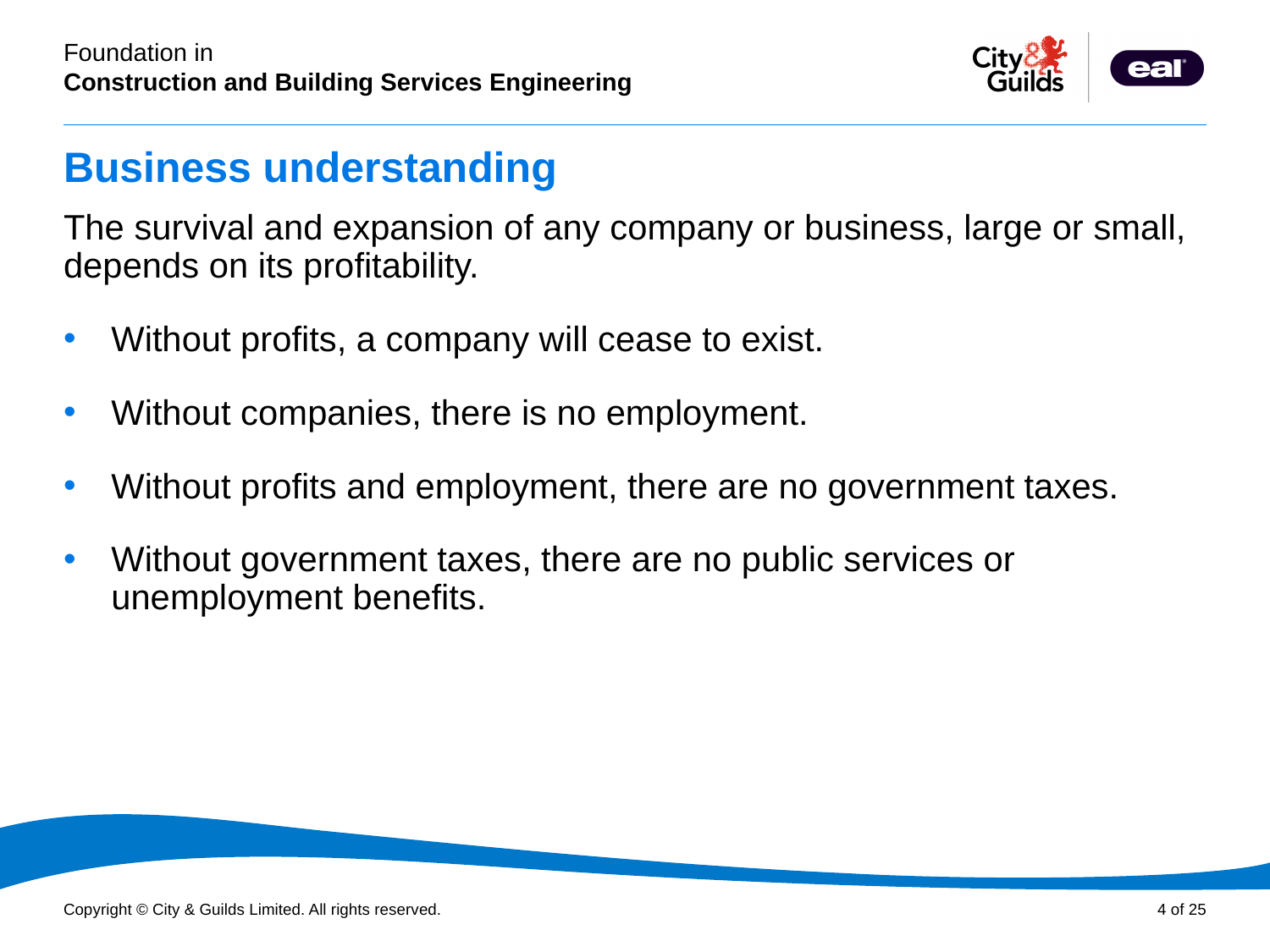

# Business understanding
The survival and expansion of any company or business, large or small, depends on its profitability.
Without profits, a company will cease to exist.
Without companies, there is no employment.
Without profits and employment, there are no government taxes.
Without government taxes, there are no public services or unemployment benefits.